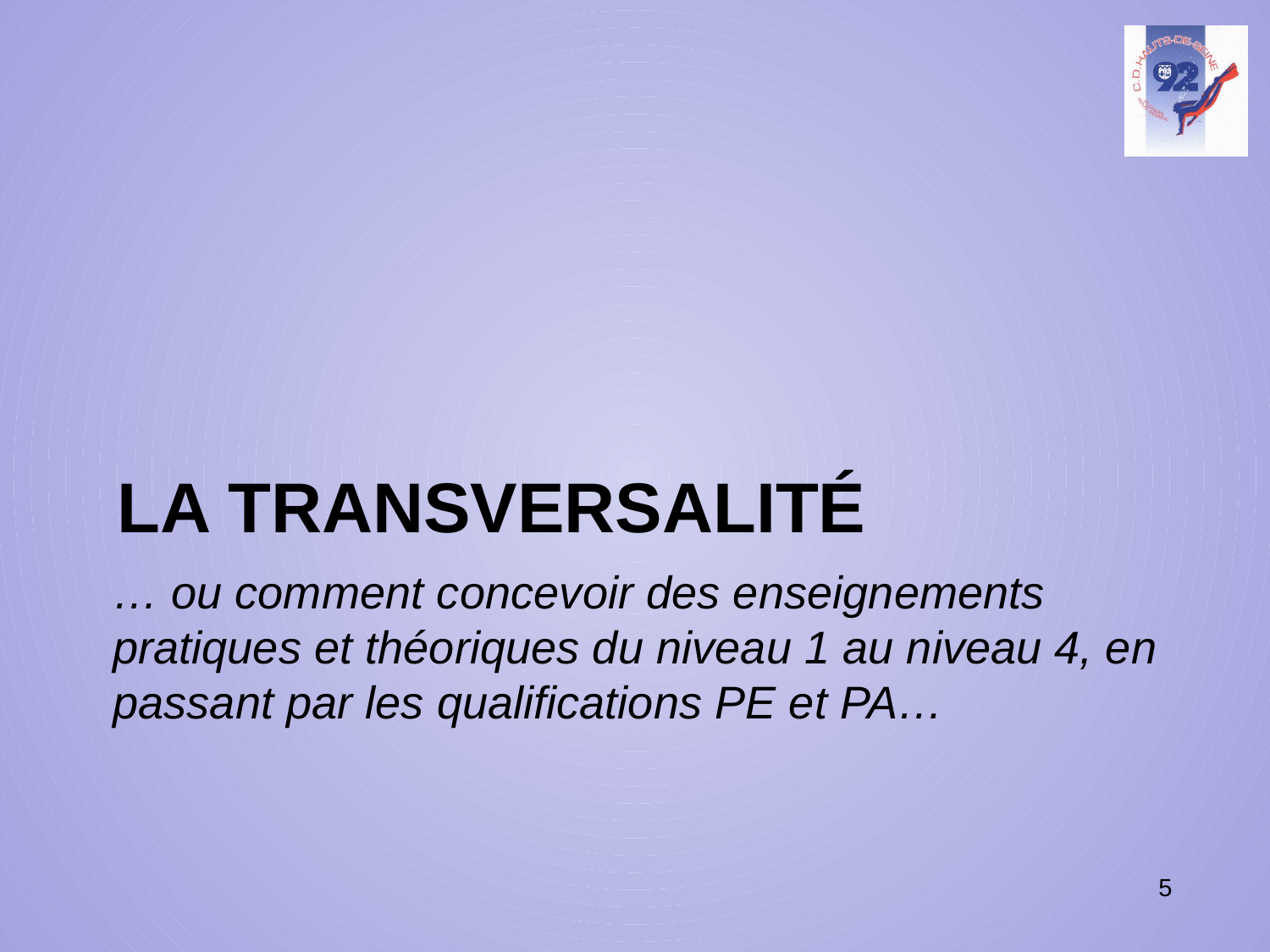

# La transversalité
… ou comment concevoir des enseignements pratiques et théoriques du niveau 1 au niveau 4, en passant par les qualifications PE et PA…
5